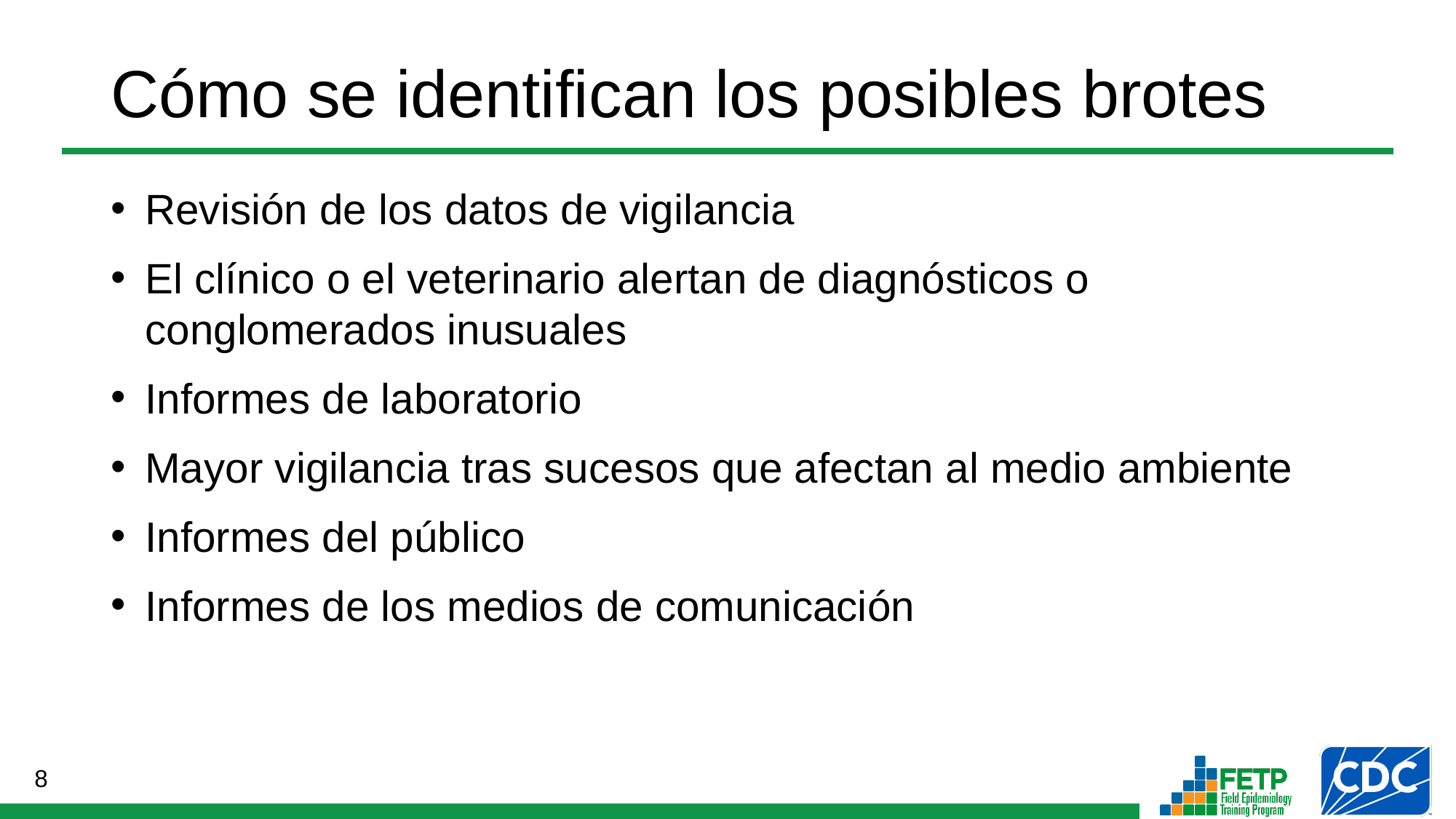

Cómo se identifican los posibles brotes
Revisión de los datos de vigilancia
El clínico o el veterinario alertan de diagnósticos o
conglomerados inusuales
Informes de laboratorio
Mayor vigilancia tras sucesos que afectan al medio ambiente
Informes del público
Informes de los medios de comunicación